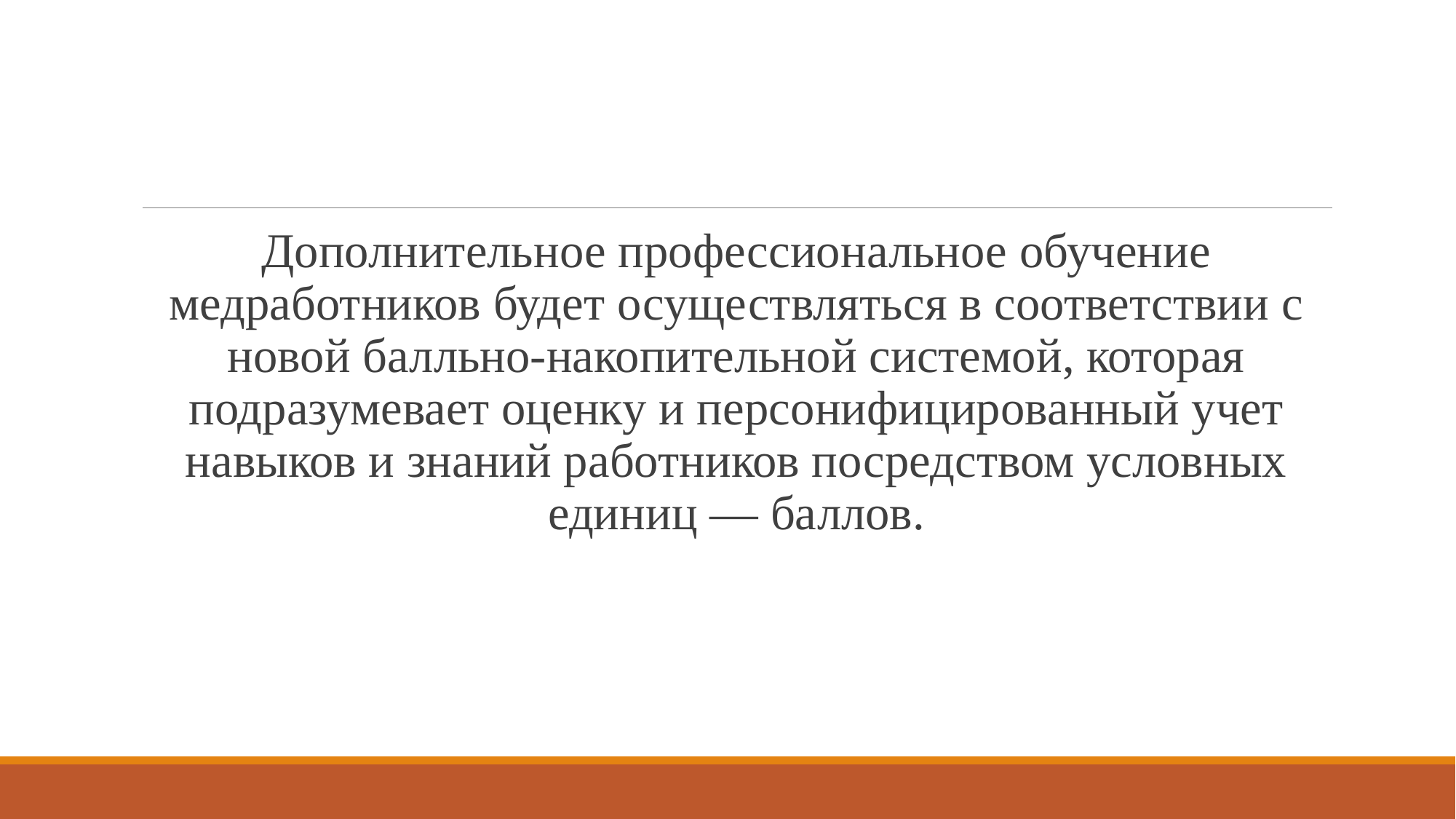

Дополнительное профессиональное обучение медработников будет осуществляться в соответствии с новой балльно-накопительной системой, которая подразумевает оценку и персонифицированный учет навыков и знаний работников посредством условных единиц — баллов.